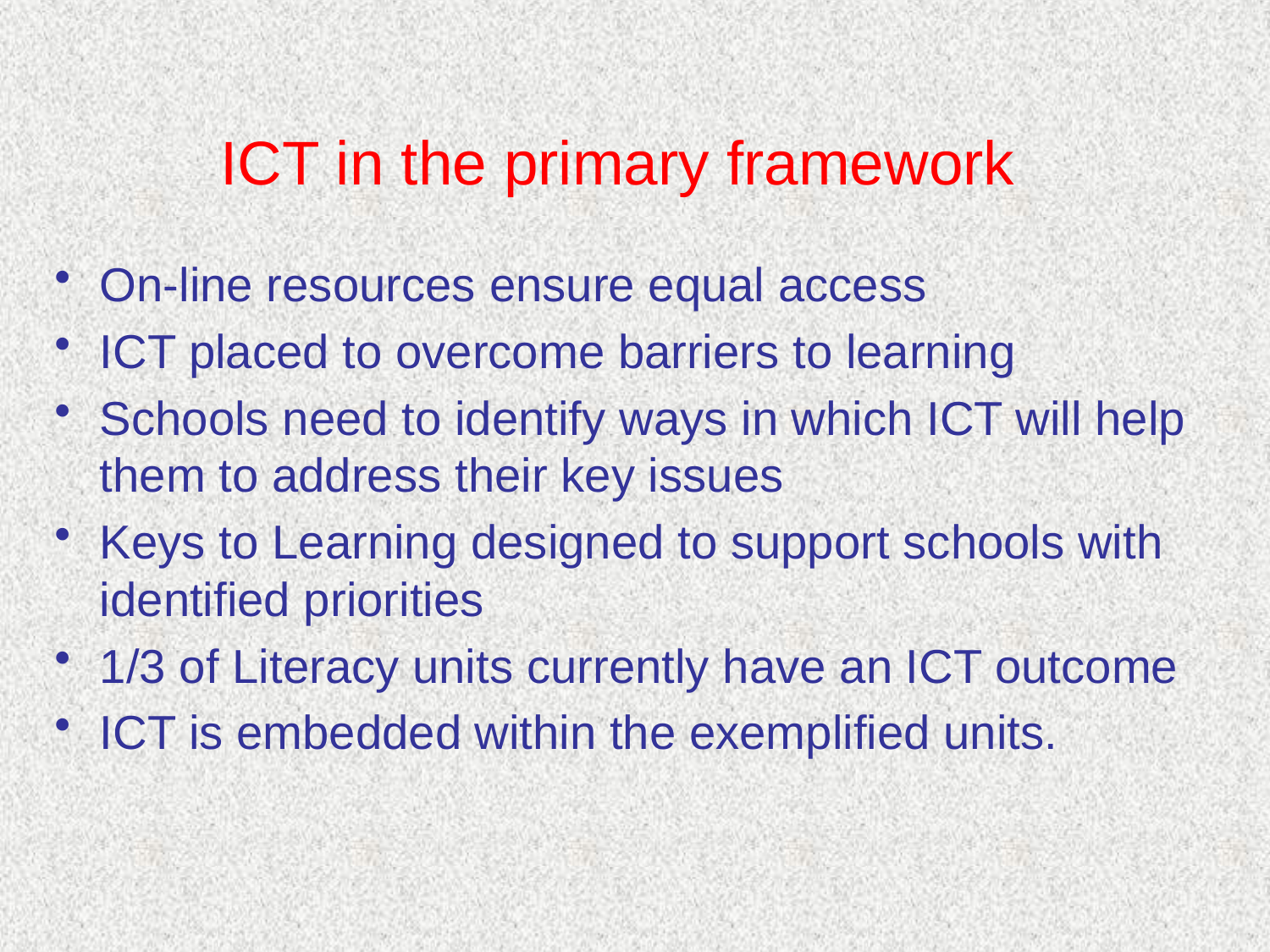

# ICT in the primary framework
On-line resources ensure equal access
ICT placed to overcome barriers to learning
Schools need to identify ways in which ICT will help them to address their key issues
Keys to Learning designed to support schools with identified priorities
1/3 of Literacy units currently have an ICT outcome
ICT is embedded within the exemplified units.